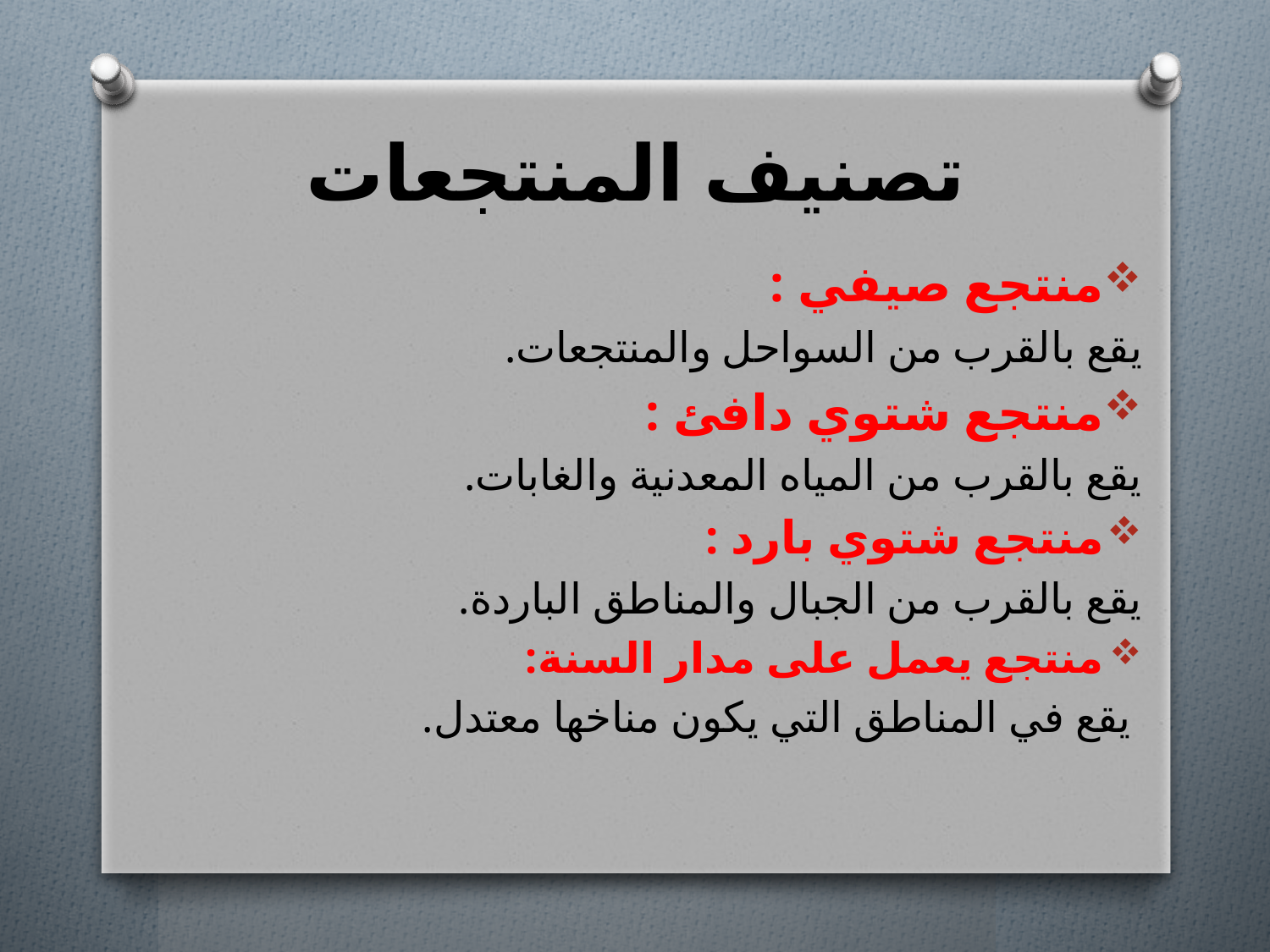

# تصنيف المنتجعات
منتجع صيفي :
يقع بالقرب من السواحل والمنتجعات.
منتجع شتوي دافئ :
يقع بالقرب من المياه المعدنية والغابات.
منتجع شتوي بارد :
يقع بالقرب من الجبال والمناطق الباردة.
منتجع يعمل على مدار السنة:
 يقع في المناطق التي يكون مناخها معتدل.